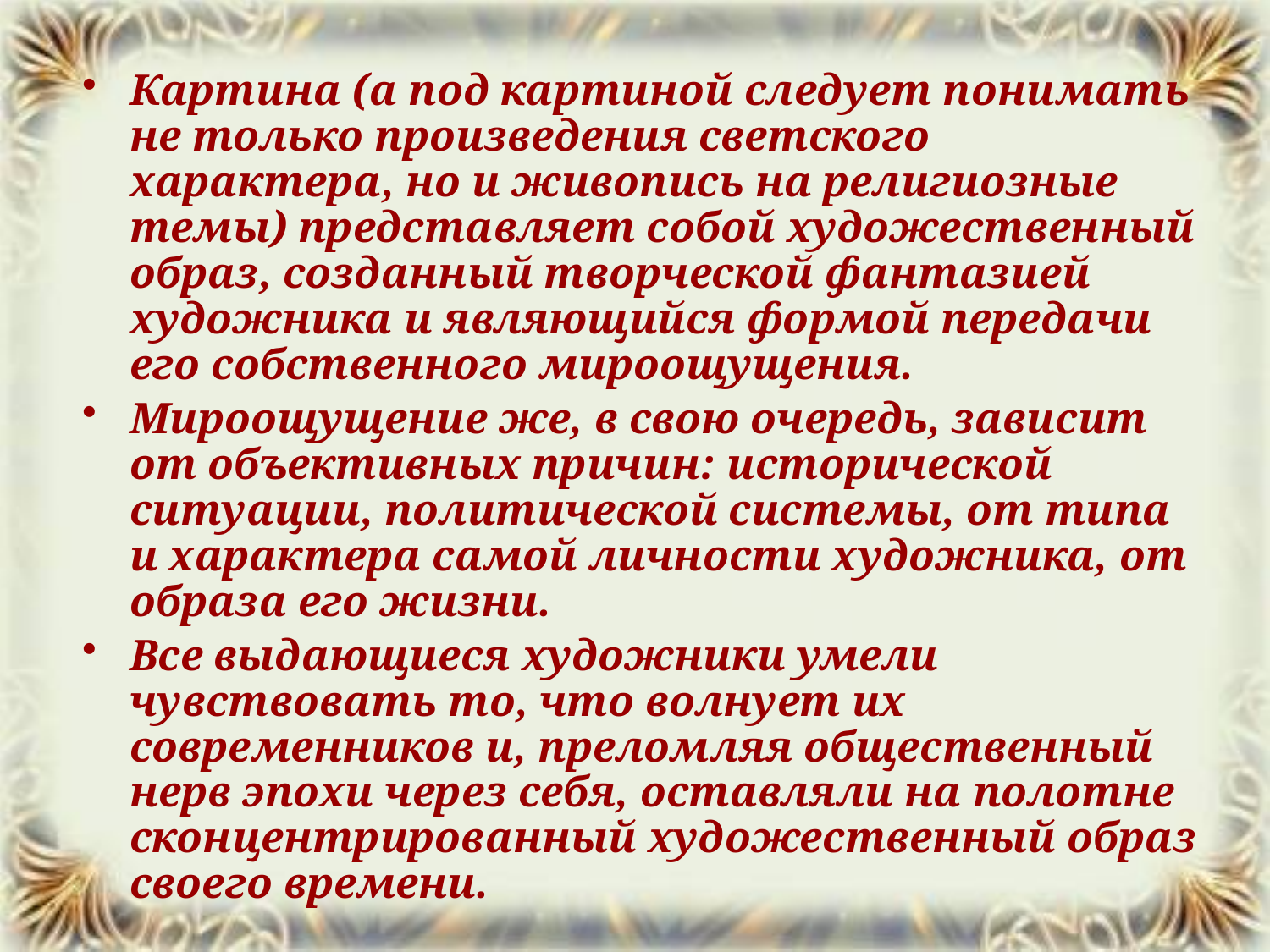

Картина (а под картиной следует понимать не только произведения светского характера, но и живопись на религиозные темы) представляет собой художественный образ, созданный творческой фантазией художника и являющийся формой передачи его собственного мироощущения.
Мироощущение же, в свою очередь, зависит от объективных причин: исторической ситуации, политической системы, от типа и характера самой личности художника, от образа его жизни.
Все выдающиеся художники умели чувствовать то, что волнует их современников и, преломляя общественный нерв эпохи через себя, оставляли на полотне сконцентрированный художественный образ своего времени.